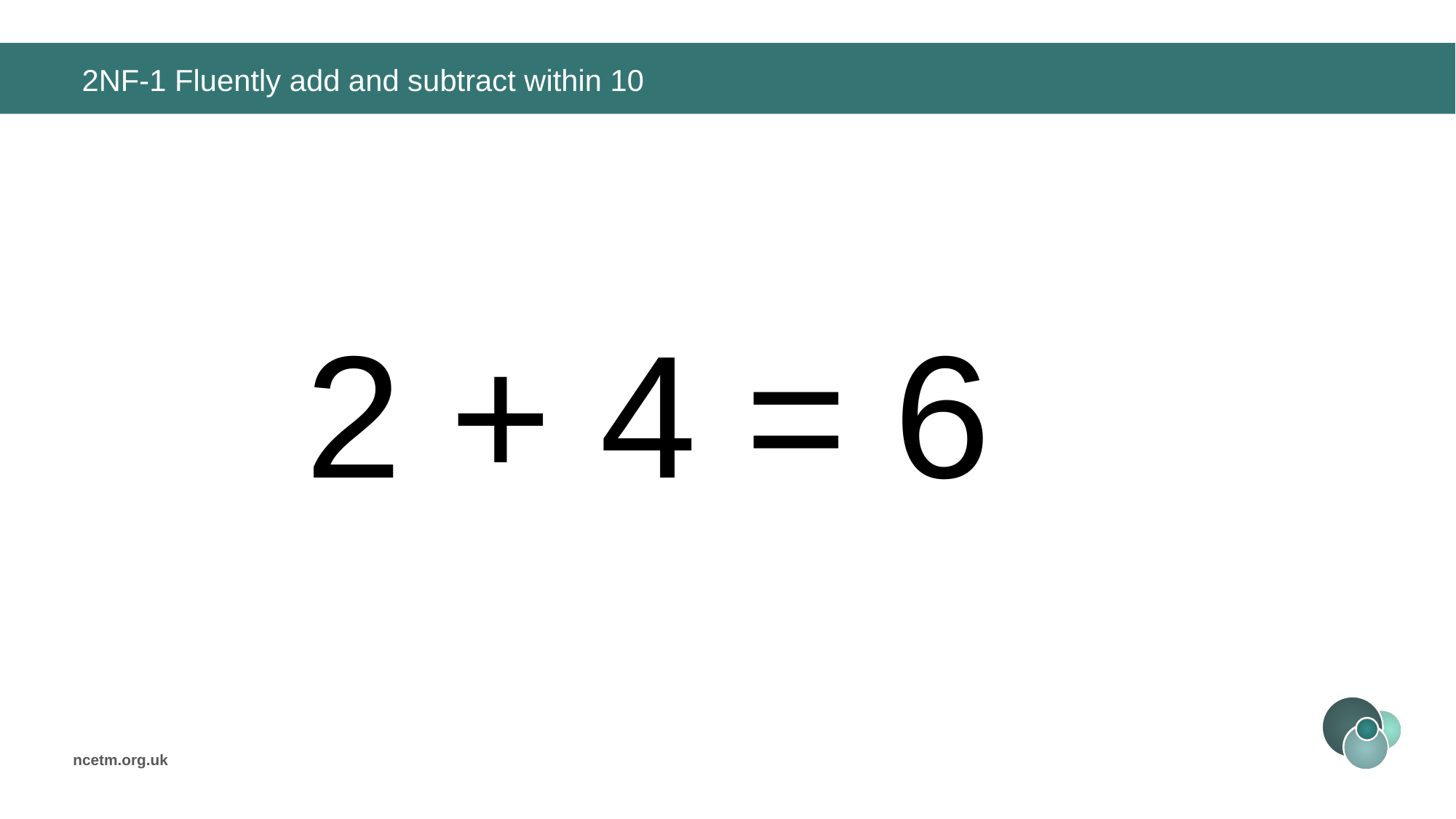

# 2NF-1 Fluently add and subtract within 10
2 + 4 =
6